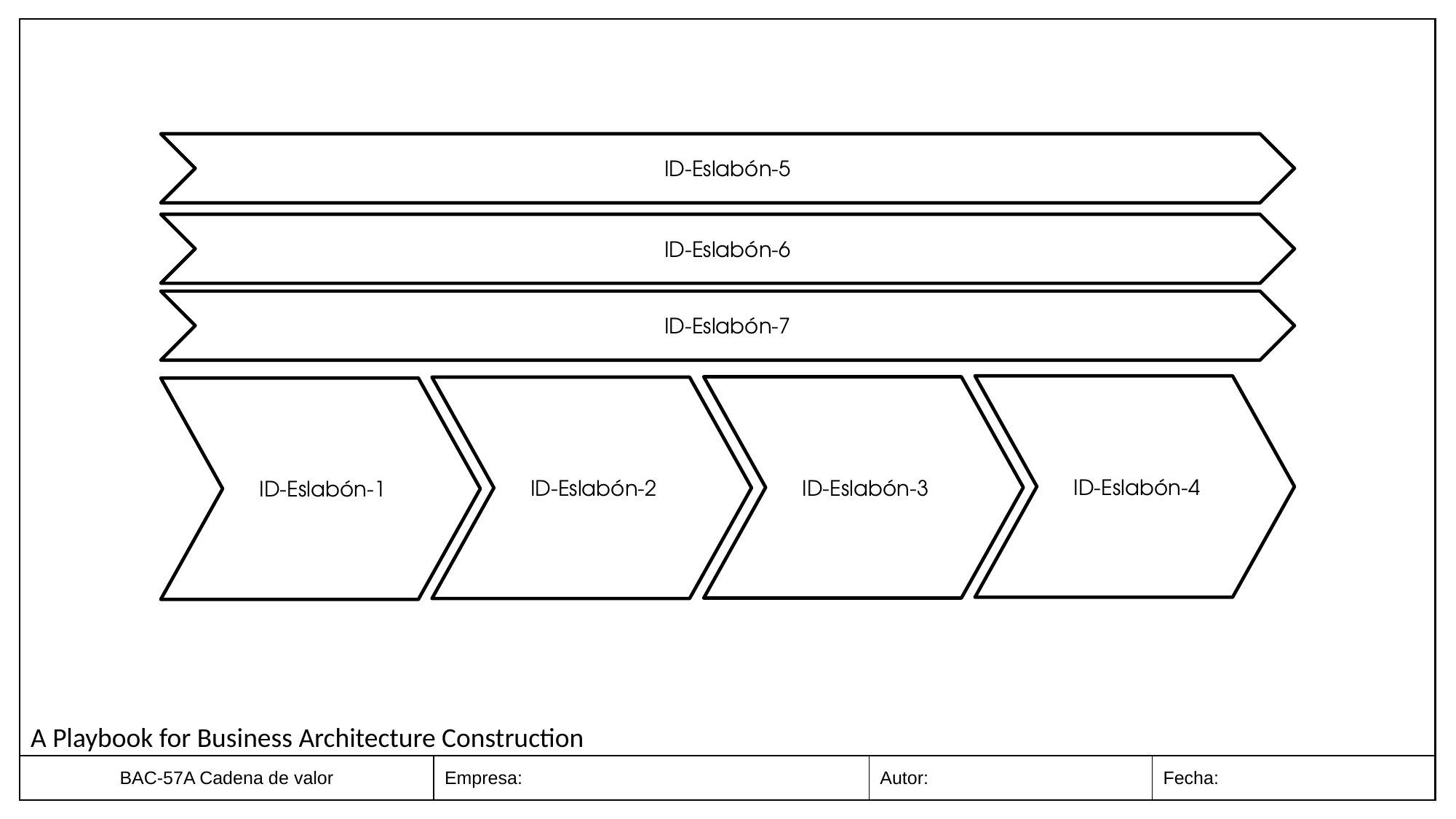

ID-Eslabón-5
ID-Eslabón-6
ID-Eslabón-7
ID-Eslabón-4
ID-Eslabón-3
ID-Eslabón-2
ID-Eslabón-1
A Playbook for Business Architecture Construction
| BAC-57A Cadena de valor | Empresa: | Autor: | Fecha: |
| --- | --- | --- | --- |